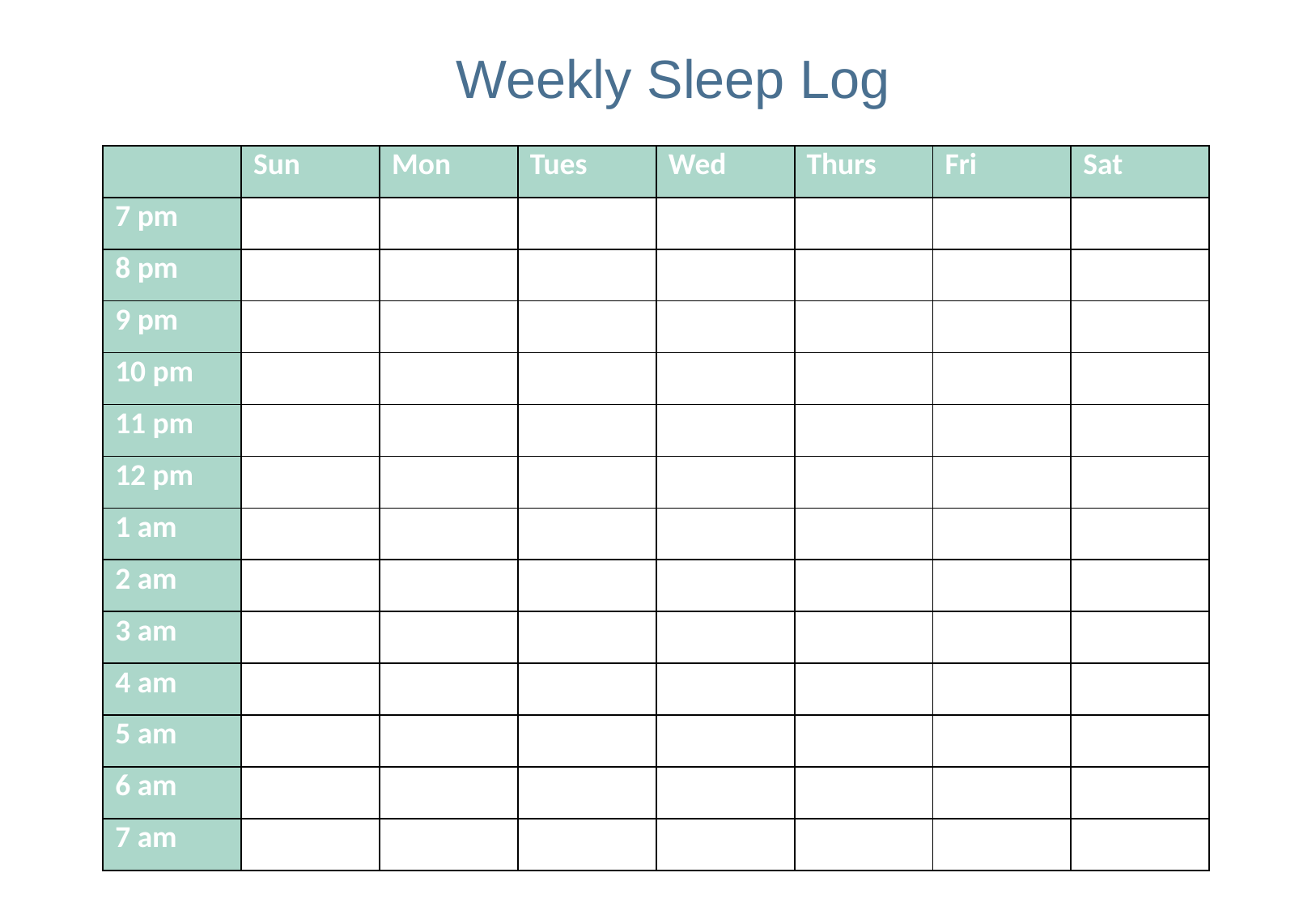

Weekly Sleep Log
|  | Sun | Mon | Tues | Wed | Thurs | Fri | Sat |
| --- | --- | --- | --- | --- | --- | --- | --- |
| 7 pm |  |  |  |  |  |  |  |
| 8 pm |  |  |  |  |  |  |  |
| 9 pm |  |  |  |  |  |  |  |
| 10 pm |  |  |  |  |  |  |  |
| 11 pm |  |  |  |  |  |  |  |
| 12 pm |  |  |  |  |  |  |  |
| 1 am |  |  |  |  |  |  |  |
| 2 am |  |  |  |  |  |  |  |
| 3 am |  |  |  |  |  |  |  |
| 4 am |  |  |  |  |  |  |  |
| 5 am |  |  |  |  |  |  |  |
| 6 am |  |  |  |  |  |  |  |
| 7 am |  |  |  |  |  |  |  |